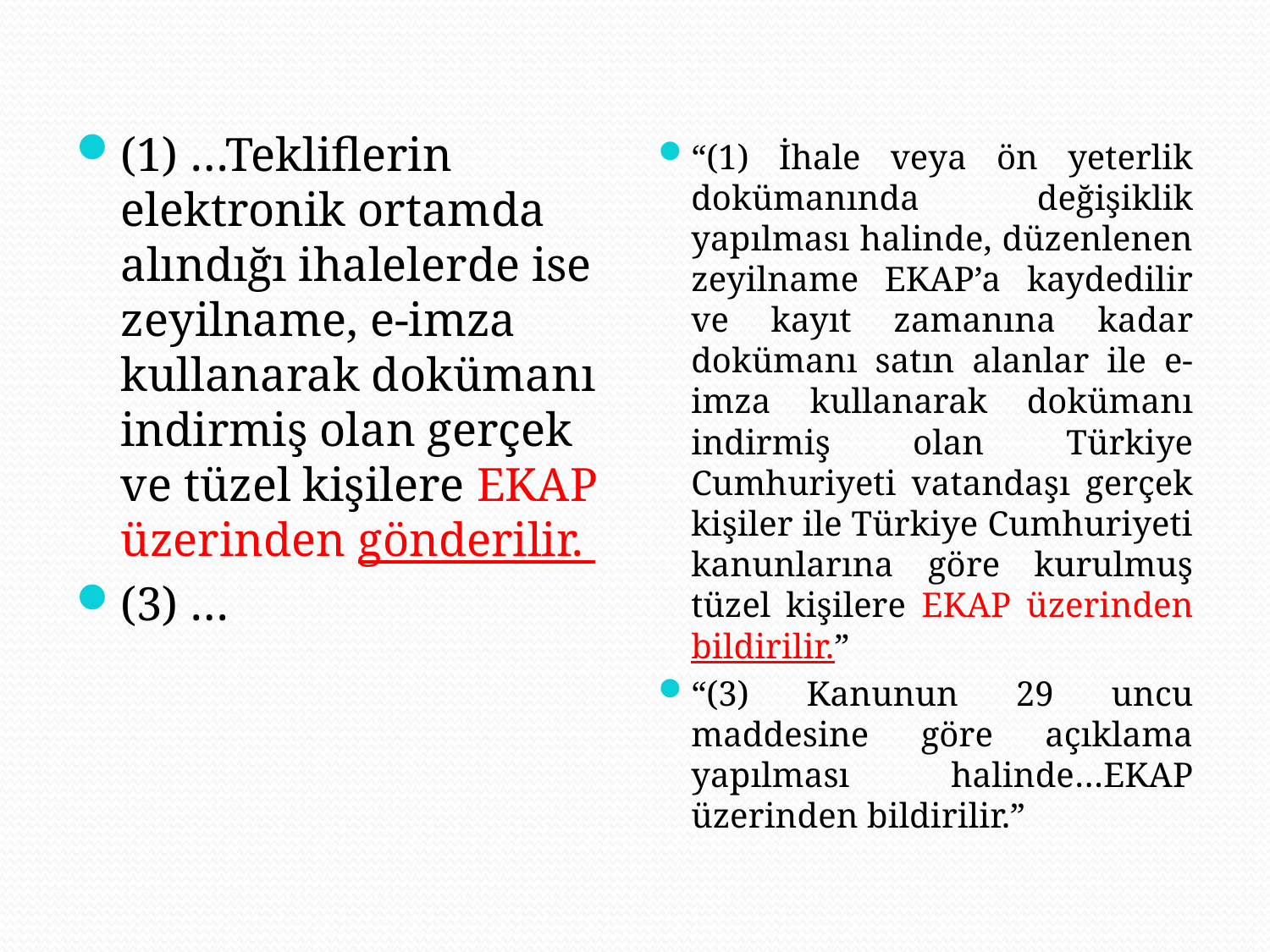

(1) …Tekliflerin elektronik ortamda alındığı ihalelerde ise zeyilname, e-imza kullanarak dokümanı indirmiş olan gerçek ve tüzel kişilere EKAP üzerinden gönderilir.
(3) …

“(1) İhale veya ön yeterlik dokümanında değişiklik yapılması halinde, düzenlenen zeyilname EKAP’a kaydedilir ve kayıt zamanına kadar dokümanı satın alanlar ile e-imza kullanarak dokümanı indirmiş olan Türkiye Cumhuriyeti vatandaşı gerçek kişiler ile Türkiye Cumhuriyeti kanunlarına göre kurulmuş tüzel kişilere EKAP üzerinden bildirilir.”
“(3) Kanunun 29 uncu maddesine göre açıklama yapılması halinde…EKAP üzerinden bildirilir.”